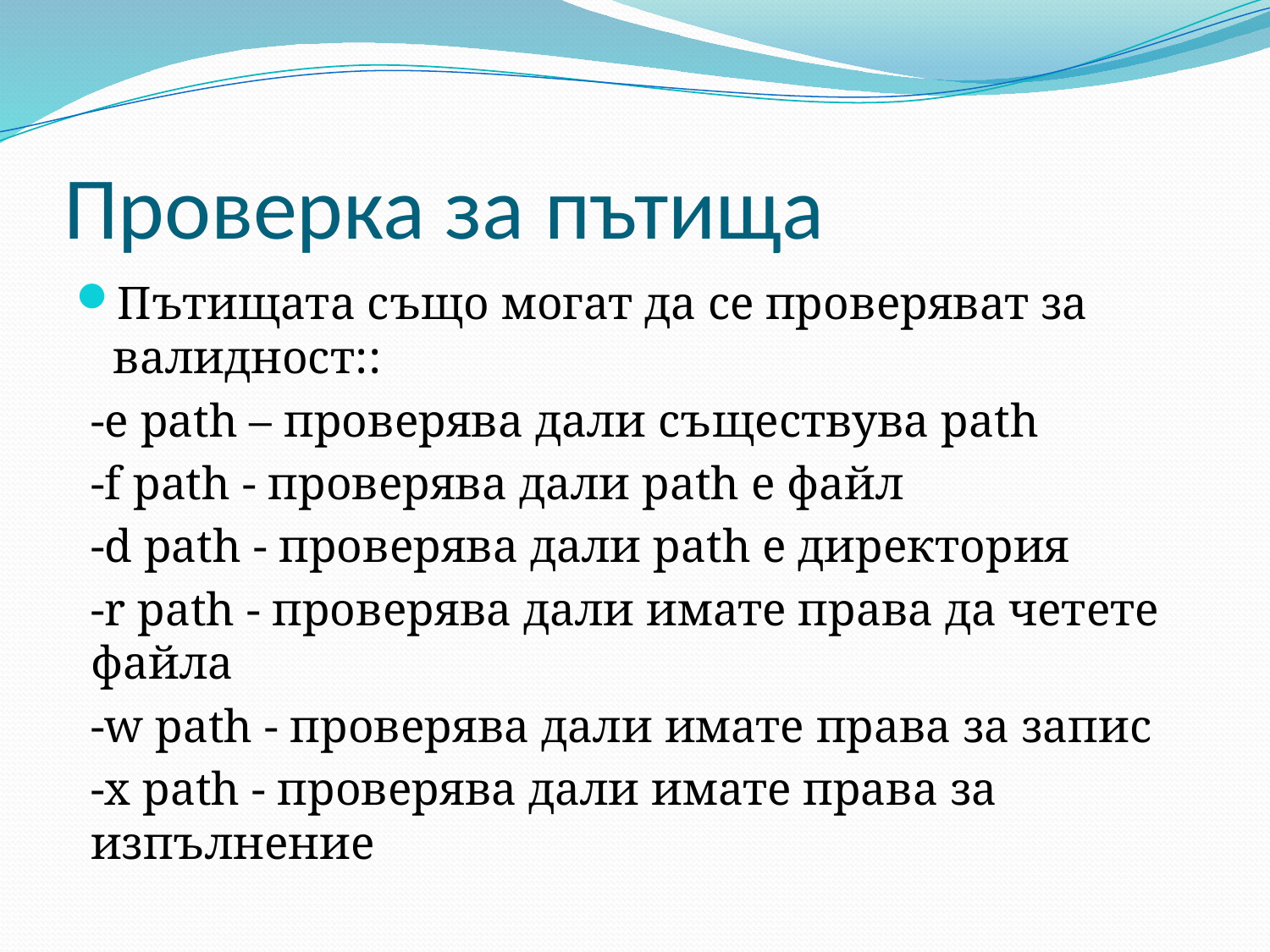

# Проверка за пътища
Пътищата също могат да се проверяват за валидност::
-e path – проверява дали съществува path
-f path - проверява дали path е файл
-d path - проверява дали path е директория
-r path - проверява дали имате права да четете файла
-w path - проверява дали имате права за запис
-x path - проверява дали имате права за изпълнение